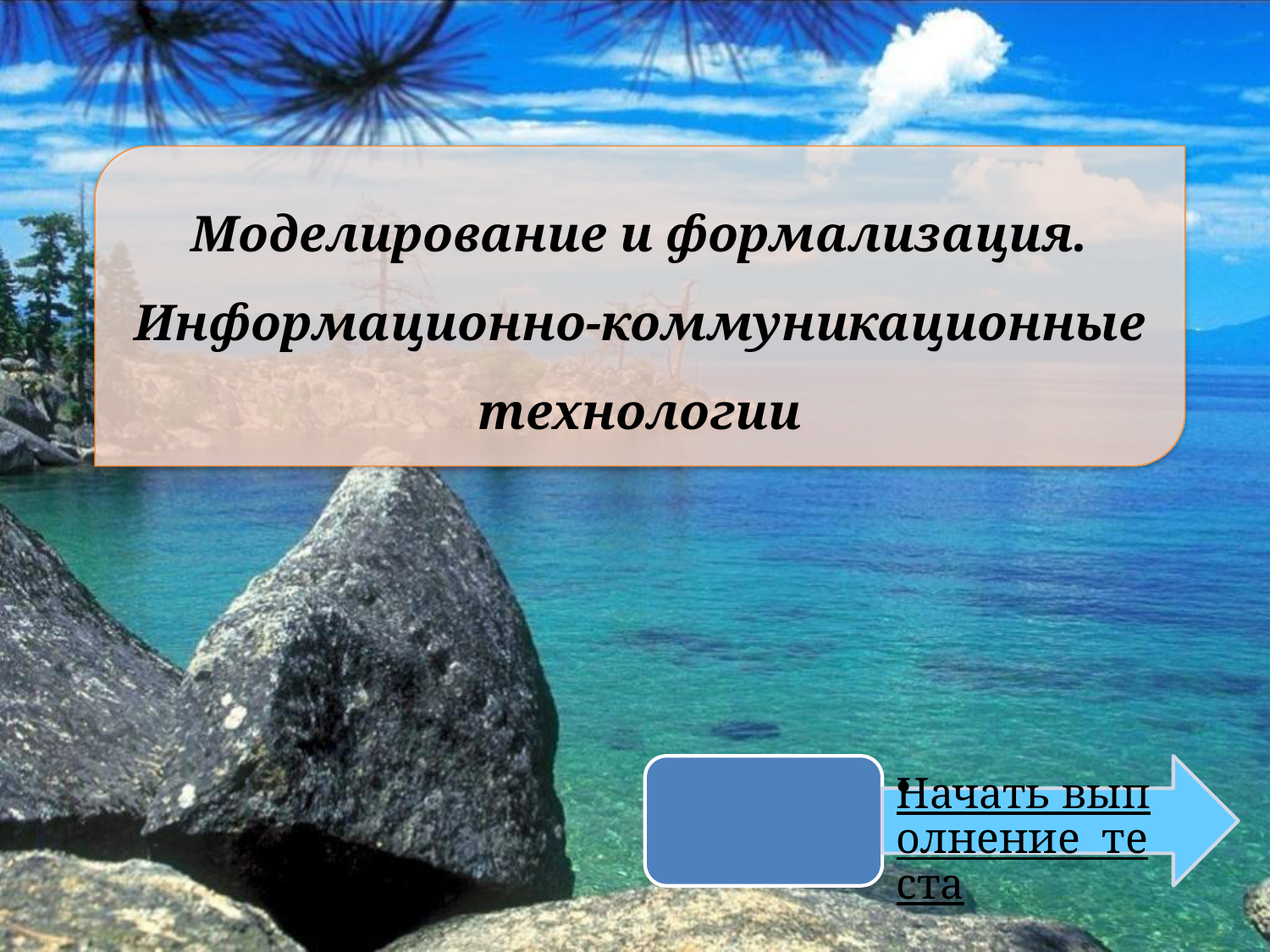

Моделирование и формализация.
Информационно-коммуникационные технологии
Начать выполнение  теста